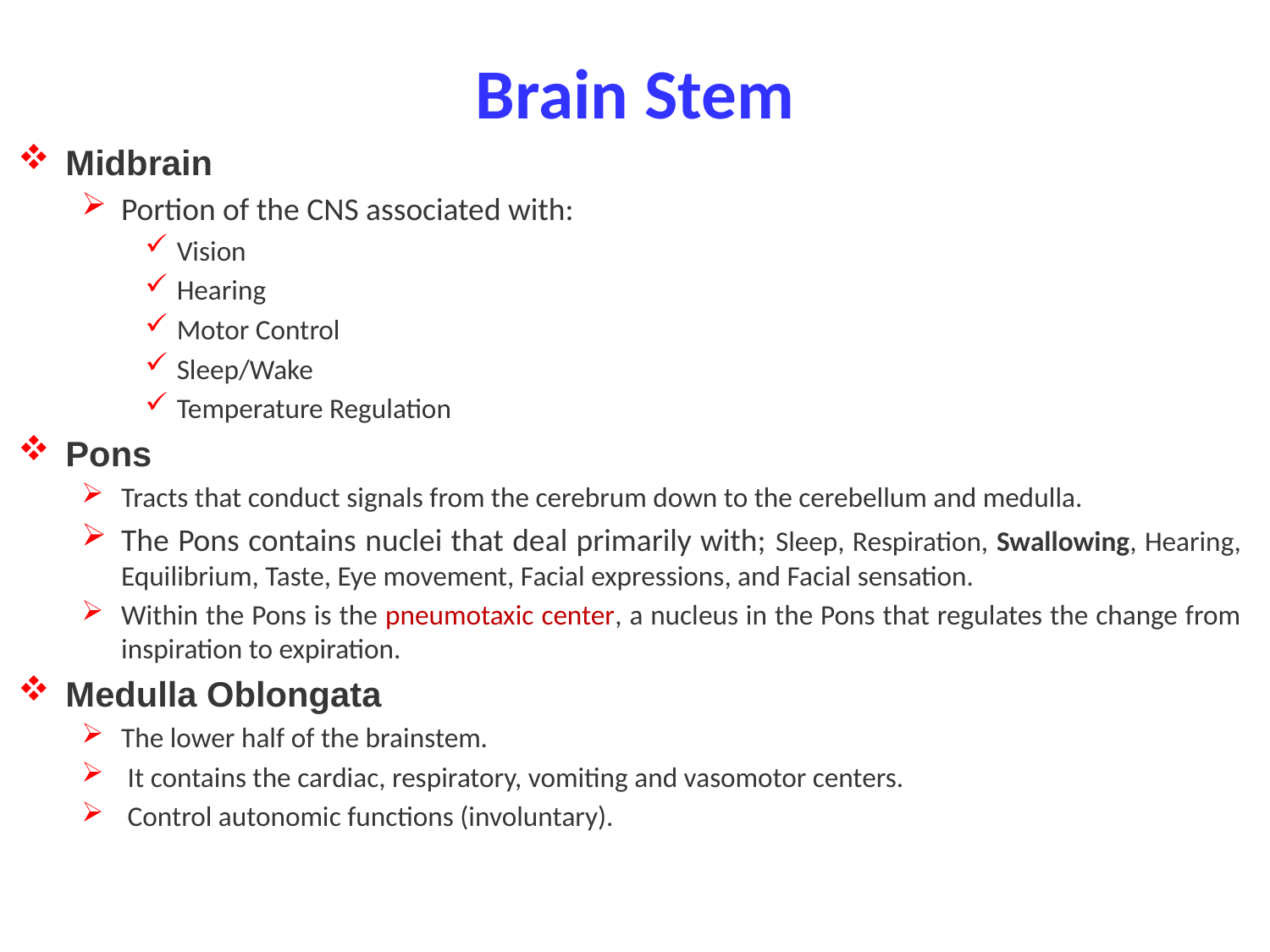

Brain Stem
Midbrain
Portion of the CNS associated with:
Vision
Hearing
Motor Control
Sleep/Wake
Temperature Regulation
Pons
Tracts that conduct signals from the cerebrum down to the cerebellum and medulla.
The Pons contains nuclei that deal primarily with; Sleep, Respiration, Swallowing, Hearing, Equilibrium, Taste, Eye movement, Facial expressions, and Facial sensation.
Within the Pons is the pneumotaxic center, a nucleus in the Pons that regulates the change from inspiration to expiration.
Medulla Oblongata
The lower half of the brainstem.
 It contains the cardiac, respiratory, vomiting and vasomotor centers.
 Control autonomic functions (involuntary).